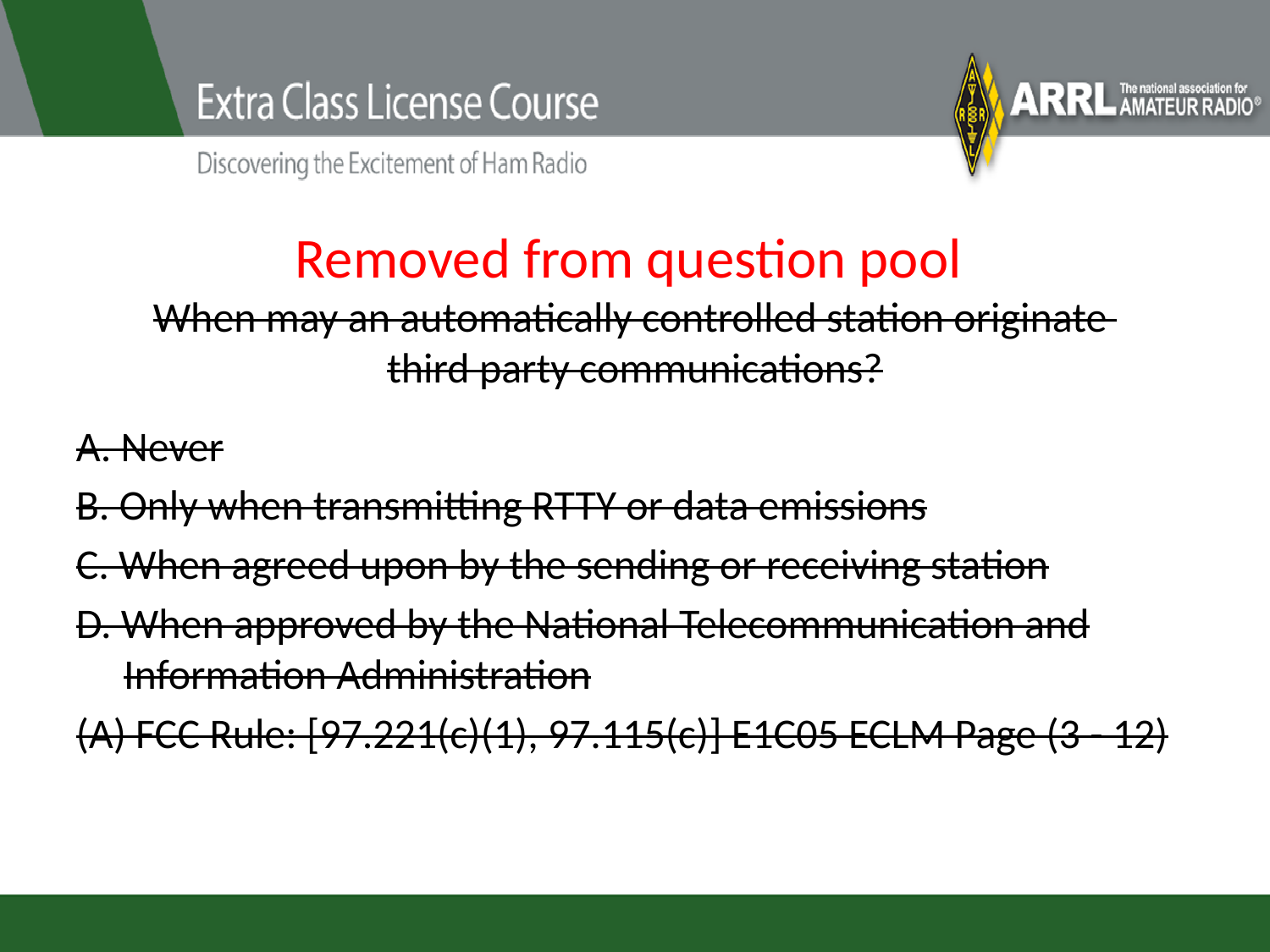

# Removed from question pool When may an automatically controlled station originate third party communications?
A. Never
B. Only when transmitting RTTY or data emissions
C. When agreed upon by the sending or receiving station
D. When approved by the National Telecommunication and Information Administration
(A) FCC Rule: [97.221(c)(1), 97.115(c)] E1C05 ECLM Page (3 - 12)